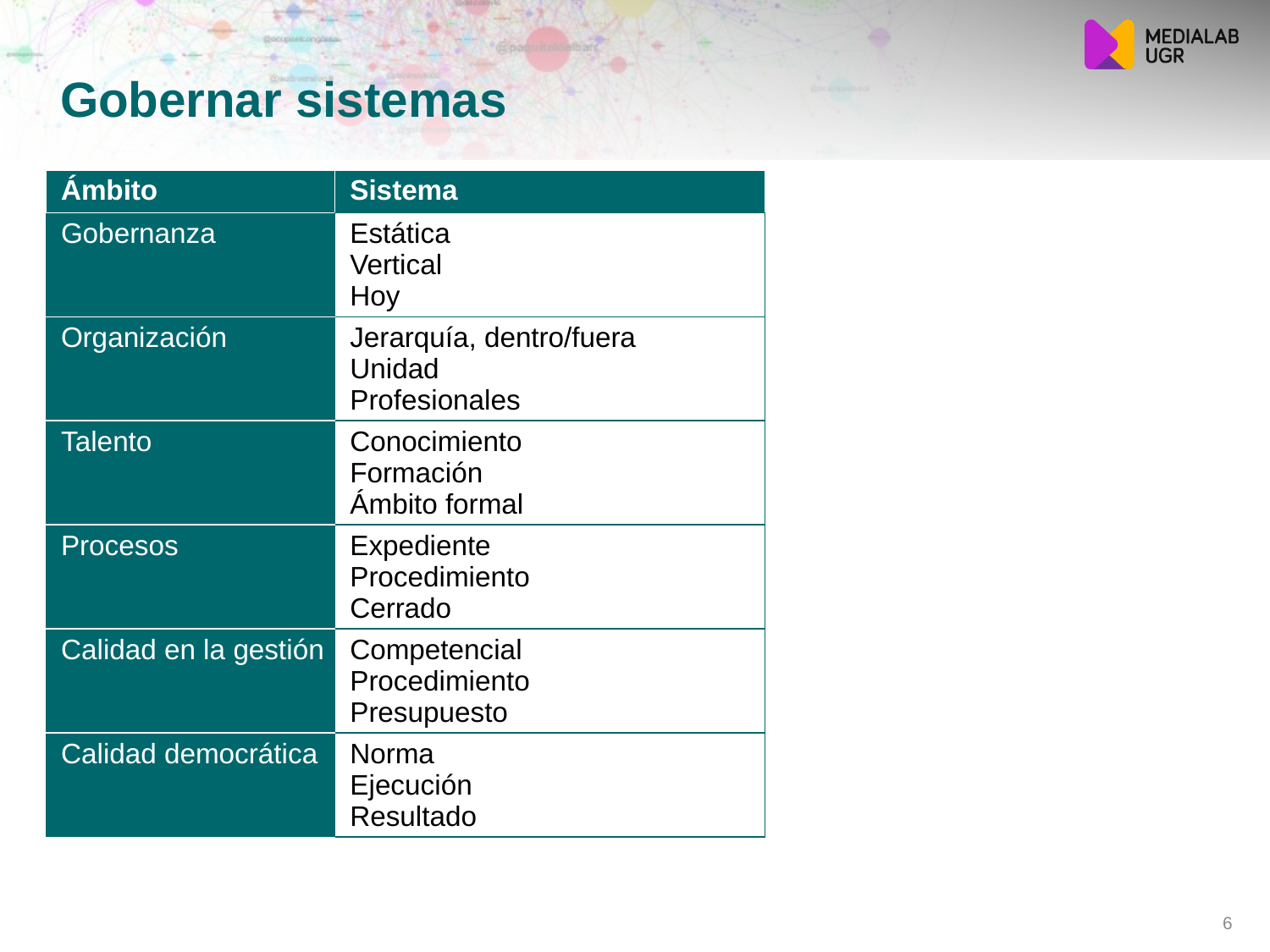

# Gobernar sistemas
| Ámbito | Sistema |
| --- | --- |
| Gobernanza | Estática Vertical Hoy |
| Organización | Jerarquía, dentro/fuera Unidad Profesionales |
| Talento | Conocimiento Formación Ámbito formal |
| Procesos | Expediente Procedimiento Cerrado |
| Calidad en la gestión | Competencial Procedimiento Presupuesto |
| Calidad democrática | Norma Ejecución Resultado |